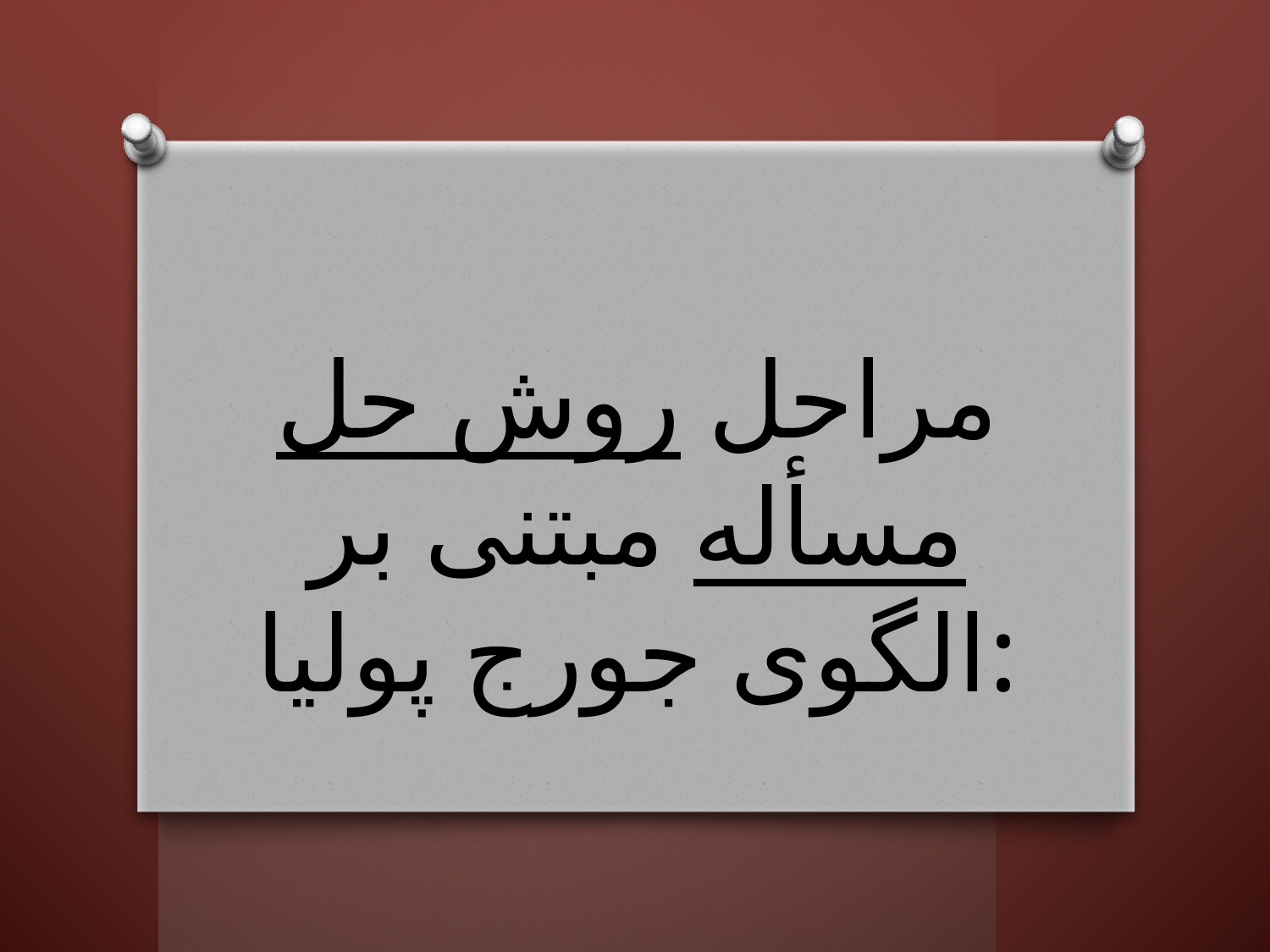

# مراحل روش حل مسأله مبتنی بر الگوی جورج پولیا: